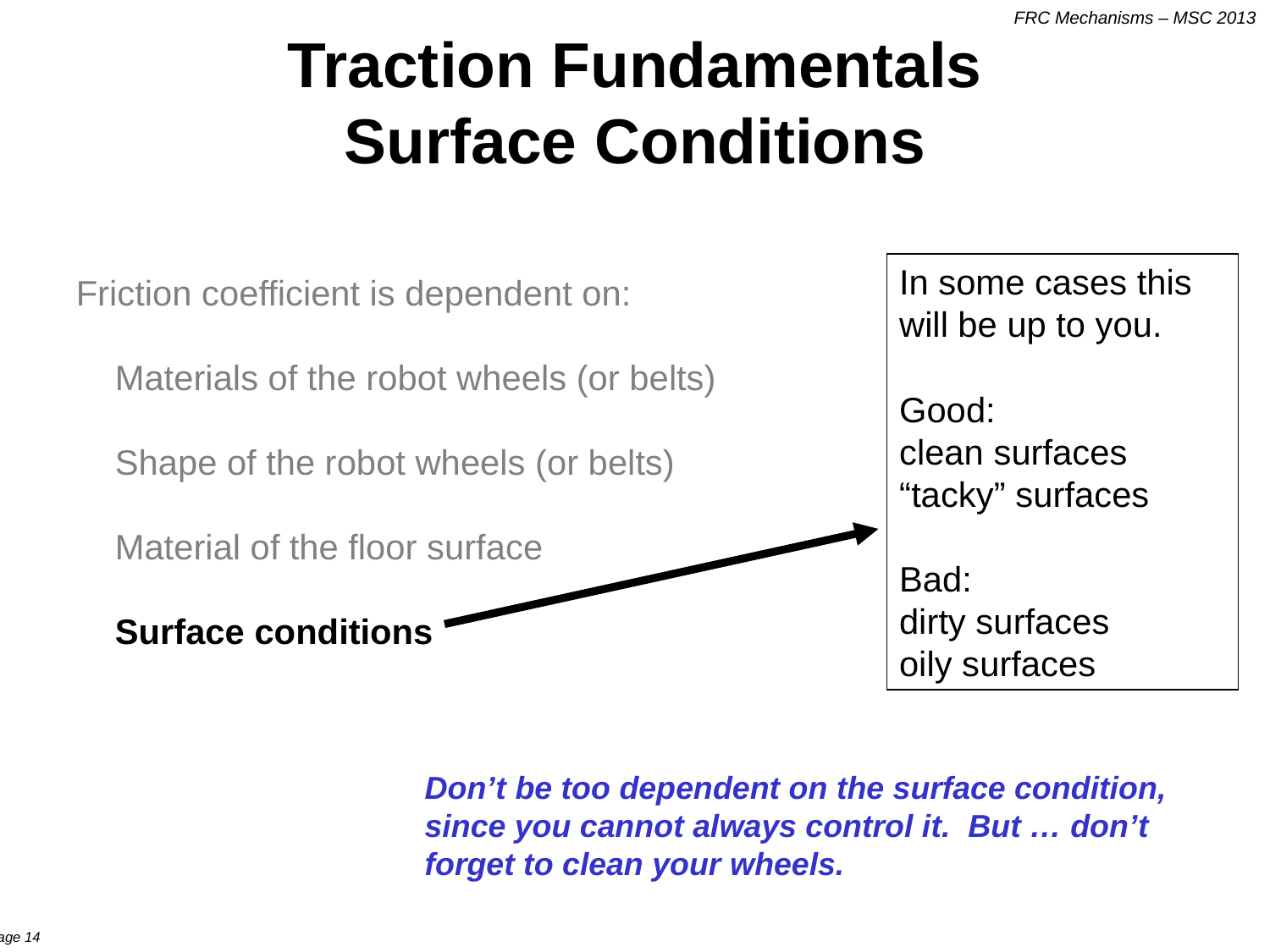

# Traction Fundamentals Surface Conditions
In some cases this will be up to you.

Good:
clean surfaces
“tacky” surfaces

Bad:
dirty surfaces
oily surfaces
Friction coefficient is dependent on:

    Materials of the robot wheels (or belts)

    Shape of the robot wheels (or belts)

    Material of the floor surface

    Surface conditions

Don’t be too dependent on the surface condition,
since you cannot always control it.  But … don’t
forget to clean your wheels.